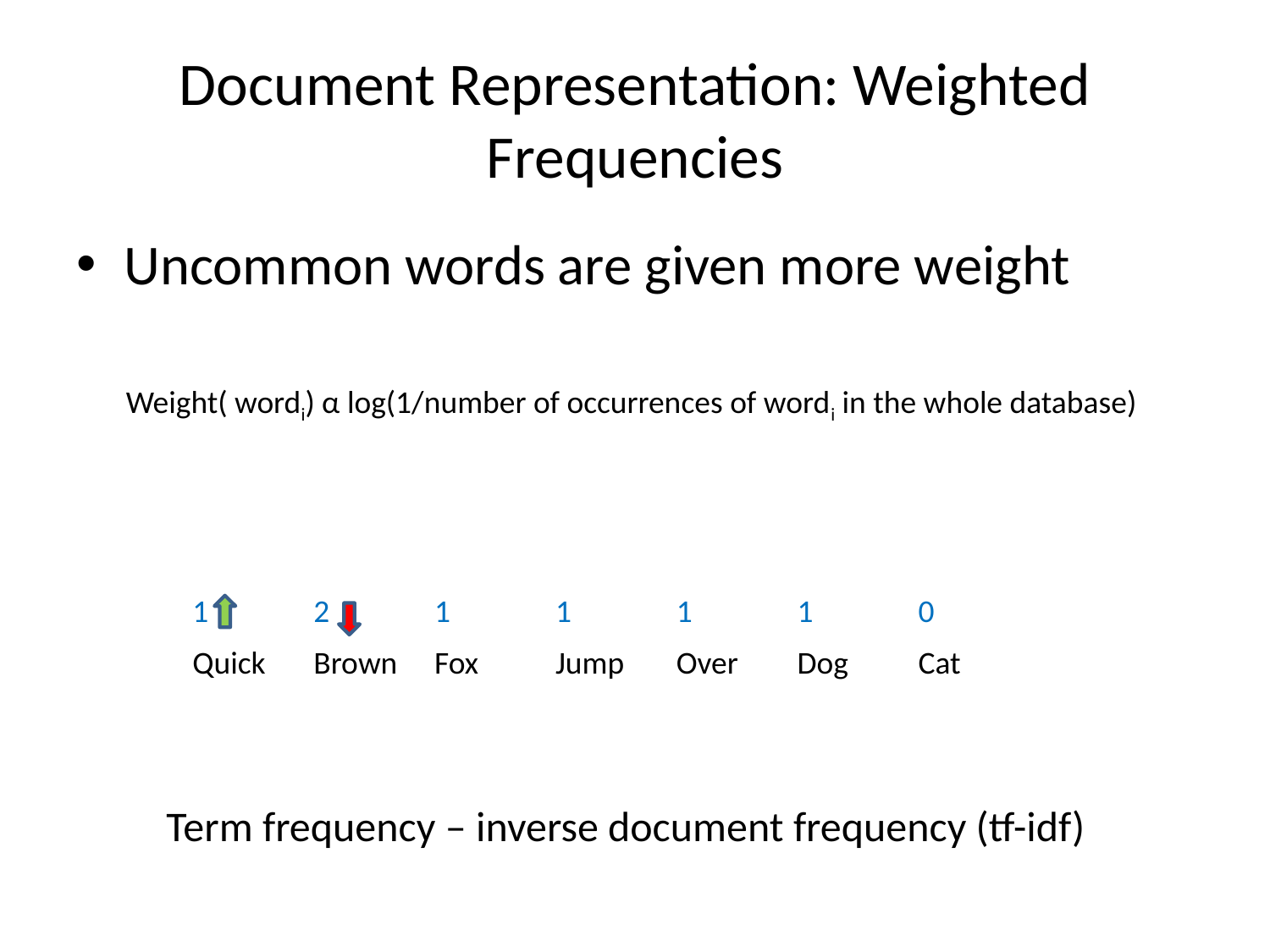

# Document Representation: Weighted Frequencies
Uncommon words are given more weight

Weight( wordi) α log(1/number of occurrences of wordi in the whole database)
| 1 | 2 | 1 | 1 | 1 | 1 | 0 |
| --- | --- | --- | --- | --- | --- | --- |
| Quick | Brown | Fox | Jump | Over | Dog | Cat |

Term frequency – inverse document frequency (tf-idf)